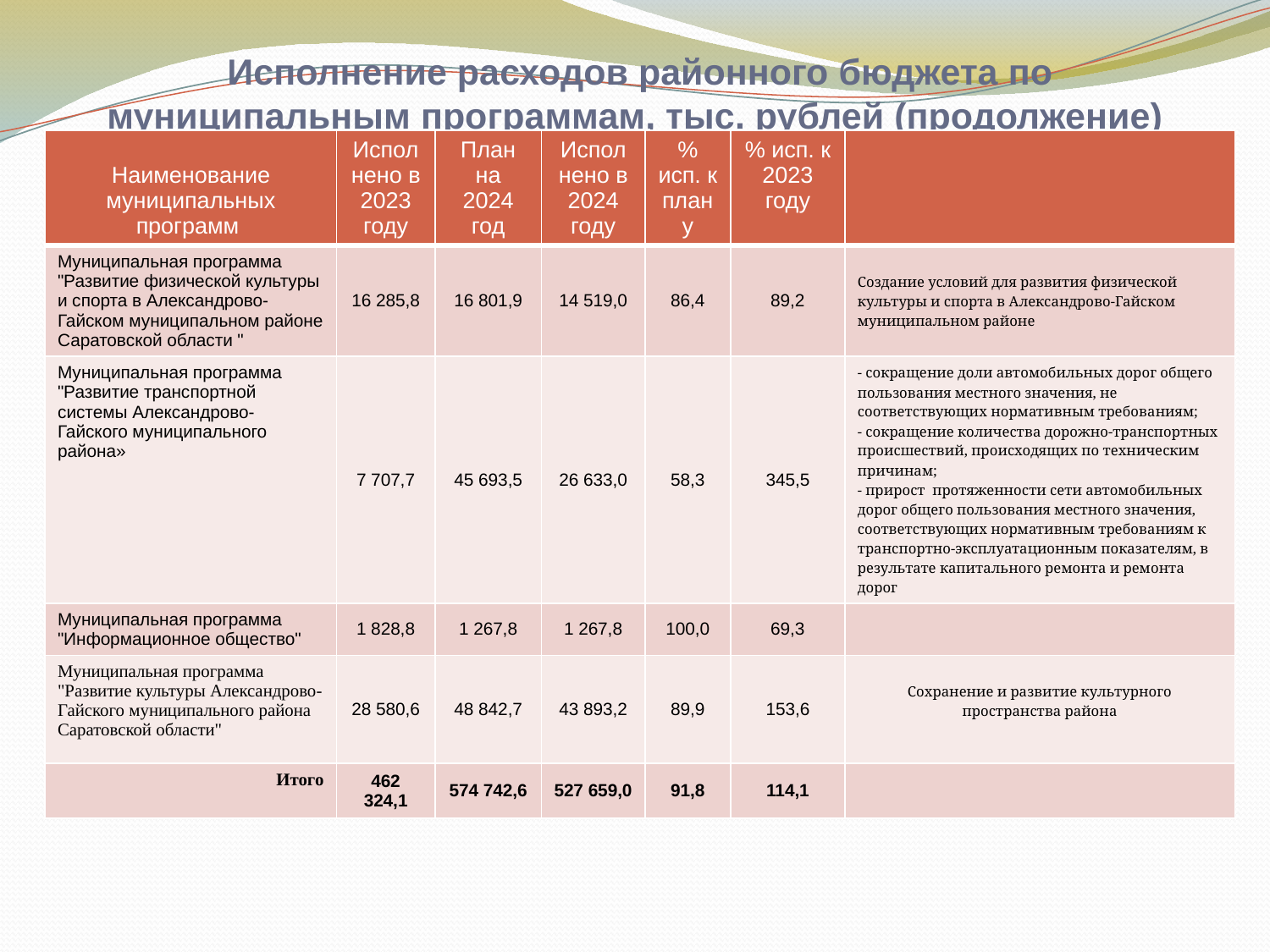

# Исполнение расходов районного бюджета по муниципальным программам, тыс. рублей (продолжение)
| Наименование муниципальных программ | Исполнено в 2023 году | План на 2024 год | Исполнено в 2024 году | % исп. к плану | % исп. к 2023 году |  |
| --- | --- | --- | --- | --- | --- | --- |
| Муниципальная программа "Развитие физической культуры и спорта в Александрово-Гайском муниципальном районе Саратовской области " | 16 285,8 | 16 801,9 | 14 519,0 | 86,4 | 89,2 | Создание условий для развития физической культуры и спорта в Александрово-Гайском муниципальном районе |
| Муниципальная программа "Развитие транспортной системы Александрово-Гайского муниципального района» | 7 707,7 | 45 693,5 | 26 633,0 | 58,3 | 345,5 | - сокращение доли автомобильных дорог общего пользования местного значения, не соответствующих нормативным требованиям; - сокращение количества дорожно-транспортных происшествий, происходящих по техническим причинам; - прирост протяженности сети автомобильных дорог общего пользования местного значения, соответствующих нормативным требованиям к транспортно-эксплуатационным показателям, в результате капитального ремонта и ремонта дорог |
| Муниципальная программа "Информационное общество" | 1 828,8 | 1 267,8 | 1 267,8 | 100,0 | 69,3 |  |
| Муниципальная программа "Развитие культуры Александрово-Гайского муниципального района Саратовской области" | 28 580,6 | 48 842,7 | 43 893,2 | 89,9 | 153,6 | Сохранение и развитие культурного пространства района |
| Итого | 462 324,1 | 574 742,6 | 527 659,0 | 91,8 | 114,1 |  |